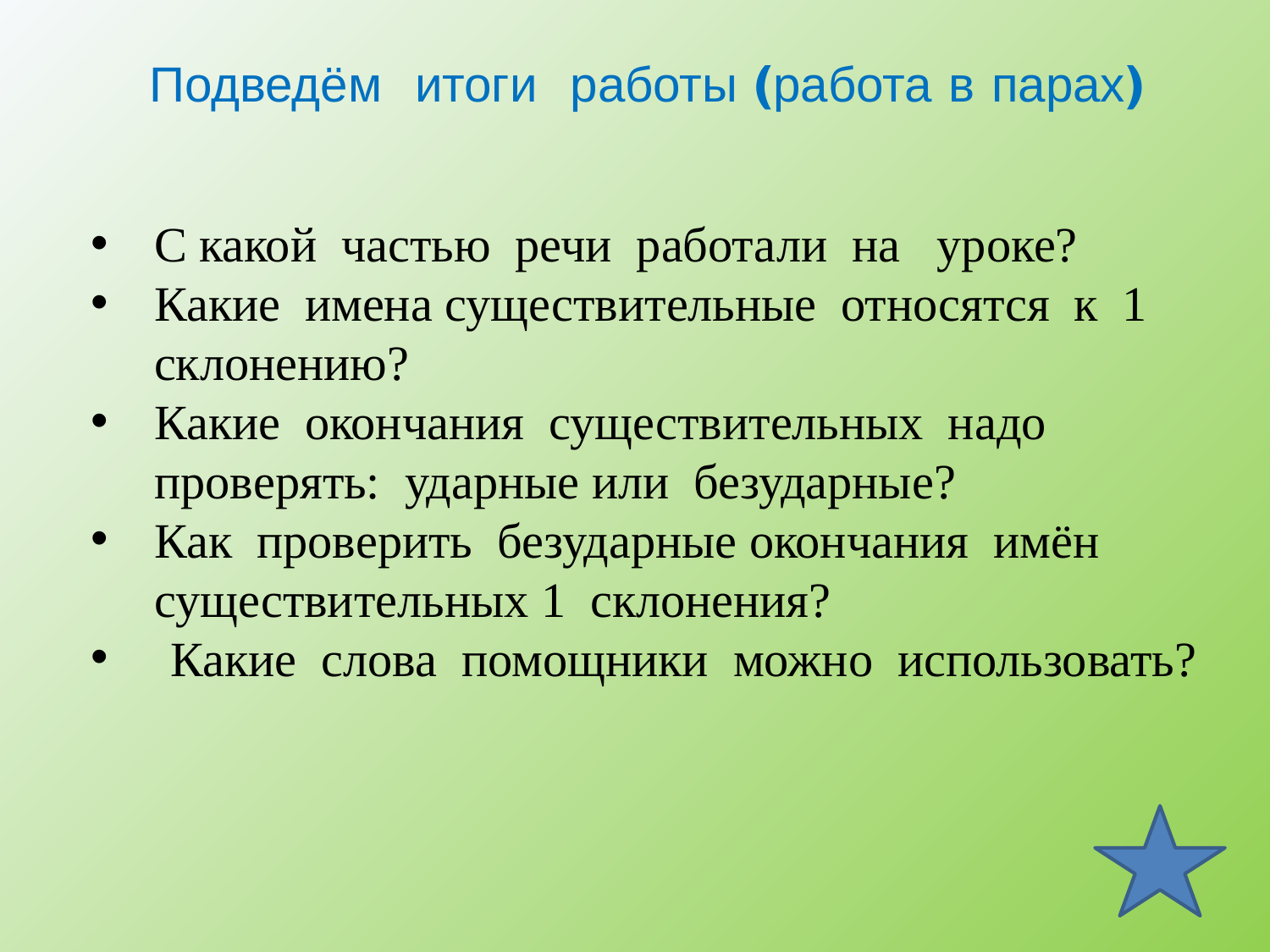

# Подведём  итоги  работы (работа в парах)
С какой  частью  речи  работали  на   уроке?
Какие  имена существительные  относятся  к  1  склонению?
Какие  окончания  существительных  надо  проверять:  ударные или  безударные?
Как  проверить  безударные окончания  имён существительных 1  склонения?
 Какие  слова  помощники  можно  использовать?